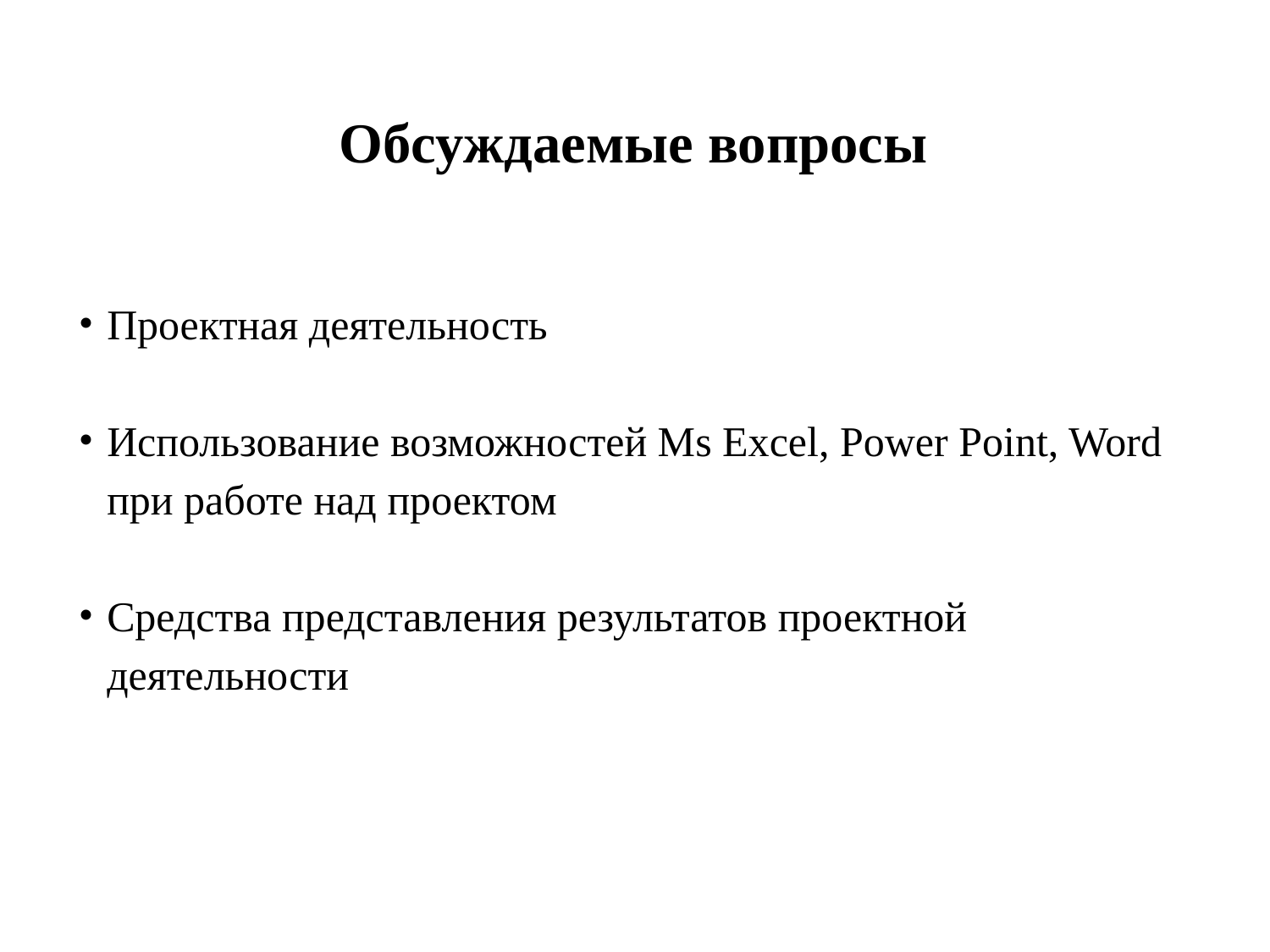

# Обсуждаемые вопросы
Проектная деятельность

Использование возможностей Ms Excel, Power Point, Word при работе над проектом

Средства представления результатов проектной деятельности